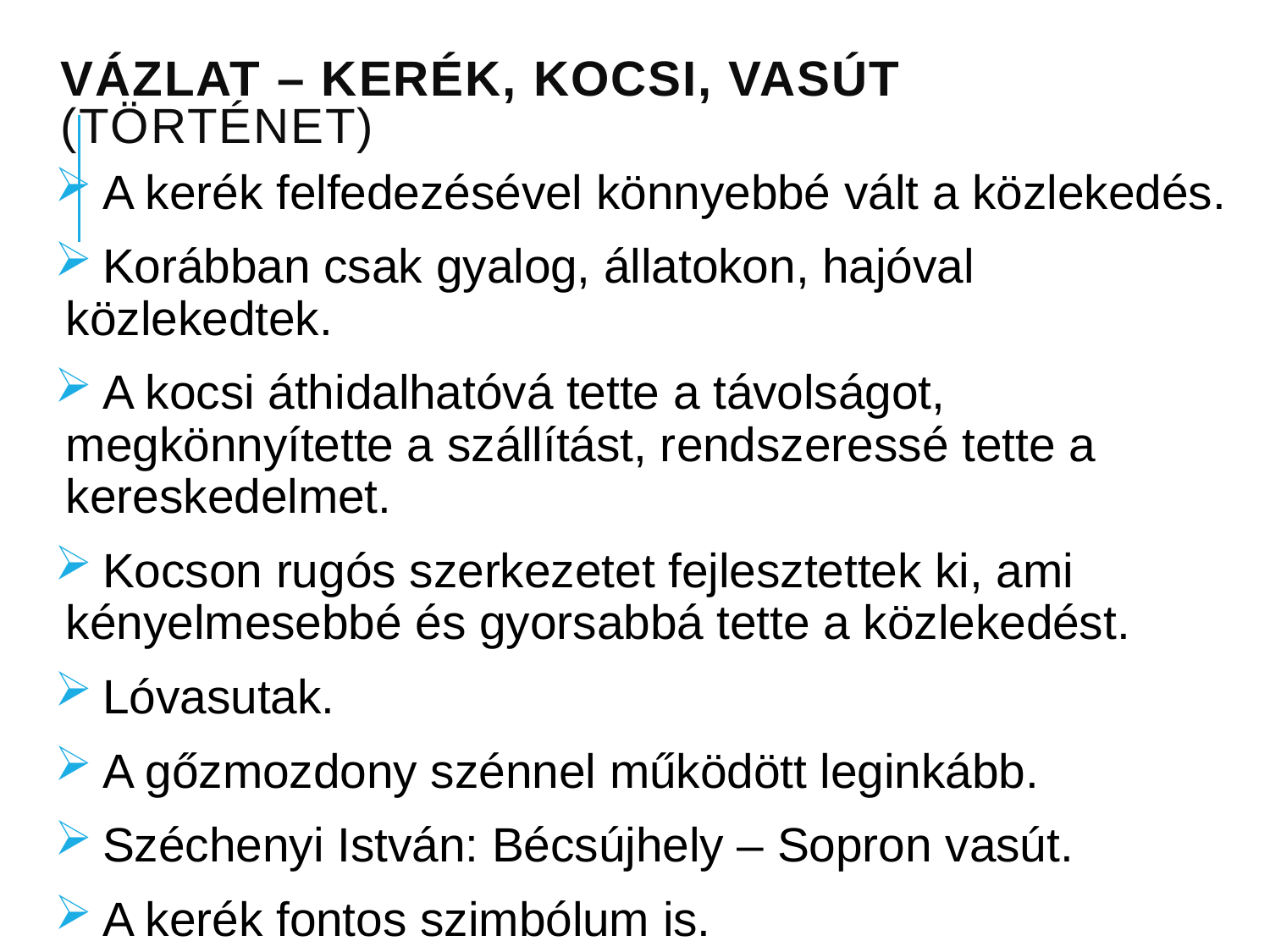

# VÁZLAT – kerék, kocsi, vasút (történet)
 A kerék felfedezésével könnyebbé vált a közlekedés.
 Korábban csak gyalog, állatokon, hajóval közlekedtek.
 A kocsi áthidalhatóvá tette a távolságot, megkönnyítette a szállítást, rendszeressé tette a kereskedelmet.
 Kocson rugós szerkezetet fejlesztettek ki, ami kényelmesebbé és gyorsabbá tette a közlekedést.
 Lóvasutak.
 A gőzmozdony szénnel működött leginkább.
 Széchenyi István: Bécsújhely – Sopron vasút.
 A kerék fontos szimbólum is.